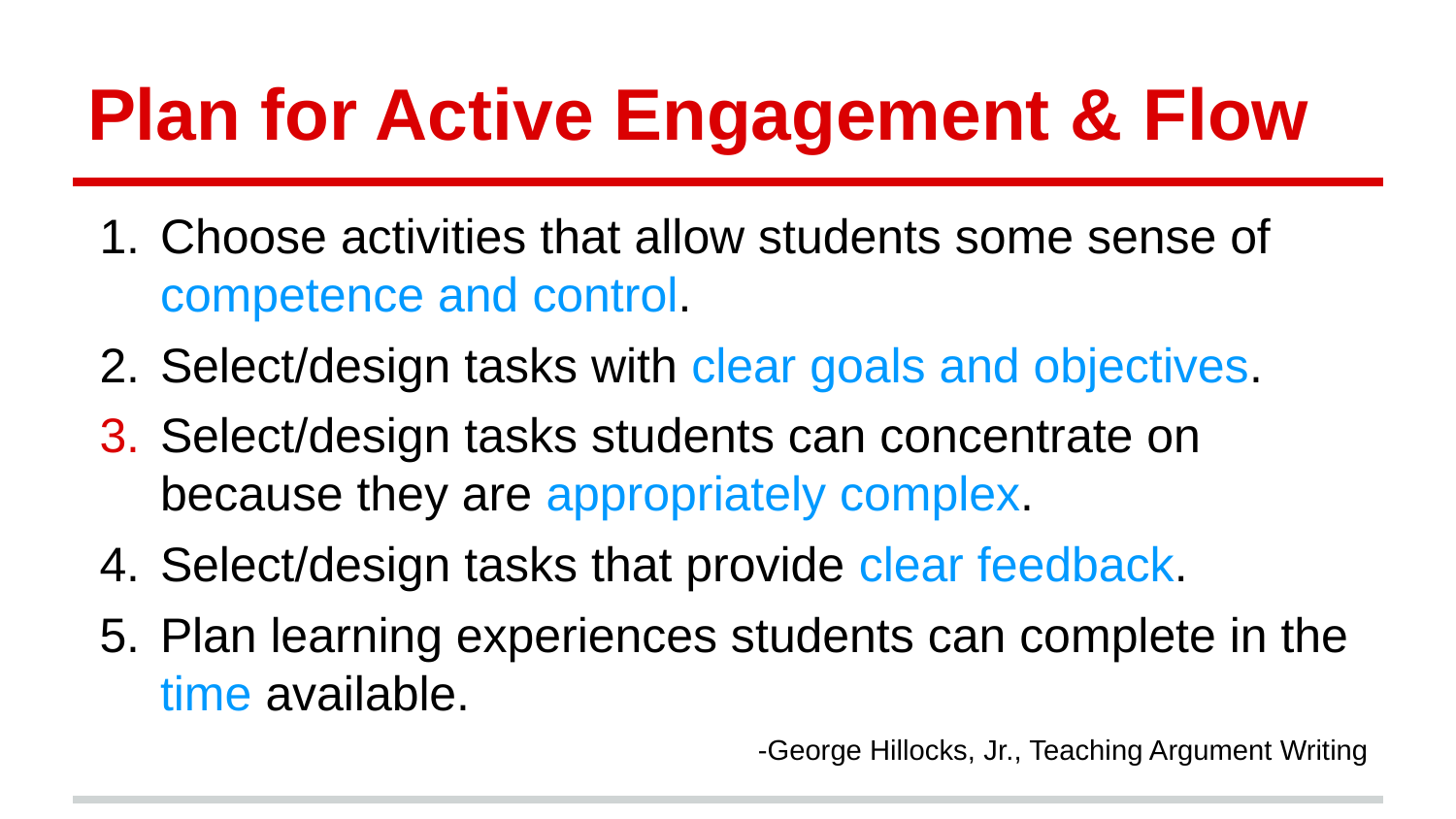

# Plan for Active Engagement & Flow
Choose activities that allow students some sense of competence and control.
Select/design tasks with clear goals and objectives.
Select/design tasks students can concentrate on because they are appropriately complex.
Select/design tasks that provide clear feedback.
Plan learning experiences students can complete in the time available.
-George Hillocks, Jr., Teaching Argument Writing